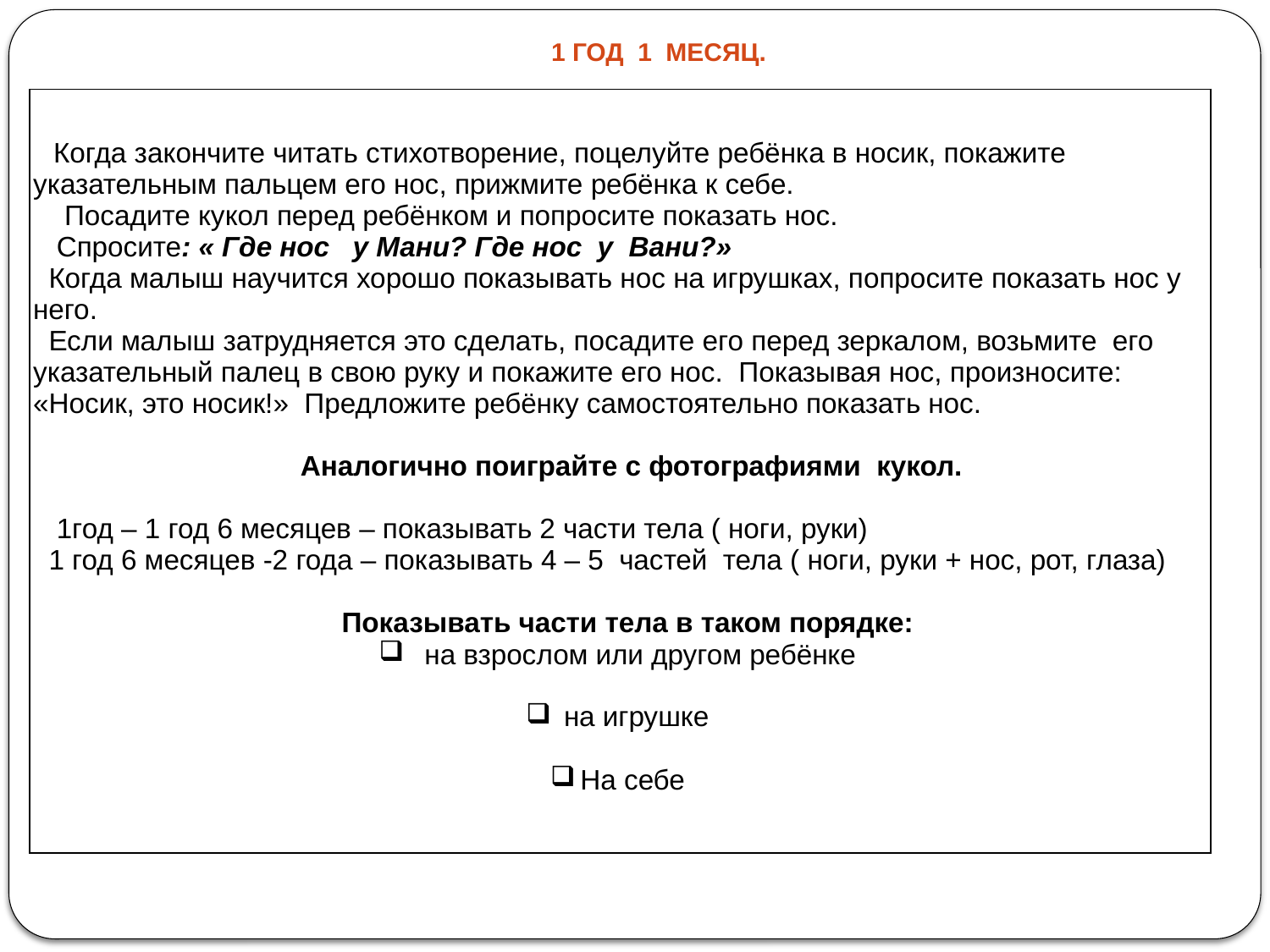

# 1 год  1  месяц.
| Когда закончите читать стихотворение, поцелуйте ребёнка в носик, покажите указательным пальцем его нос, прижмите ребёнка к себе. Посадите кукол перед ребёнком и попросите показать нос. Спросите: « Где нос у Мани? Где нос у Вани?» Когда малыш научится хорошо показывать нос на игрушках, попросите показать нос у него. Если малыш затрудняется это сделать, посадите его перед зеркалом, возьмите его указательный палец в свою руку и покажите его нос. Показывая нос, произносите: «Носик, это носик!» Предложите ребёнку самостоятельно показать нос. Аналогично поиграйте с фотографиями кукол. 1год – 1 год 6 месяцев – показывать 2 части тела ( ноги, руки) 1 год 6 месяцев -2 года – показывать 4 – 5 частей тела ( ноги, руки + нос, рот, глаза) Показывать части тела в таком порядке: на взрослом или другом ребёнке на игрушке На себе |
| --- |